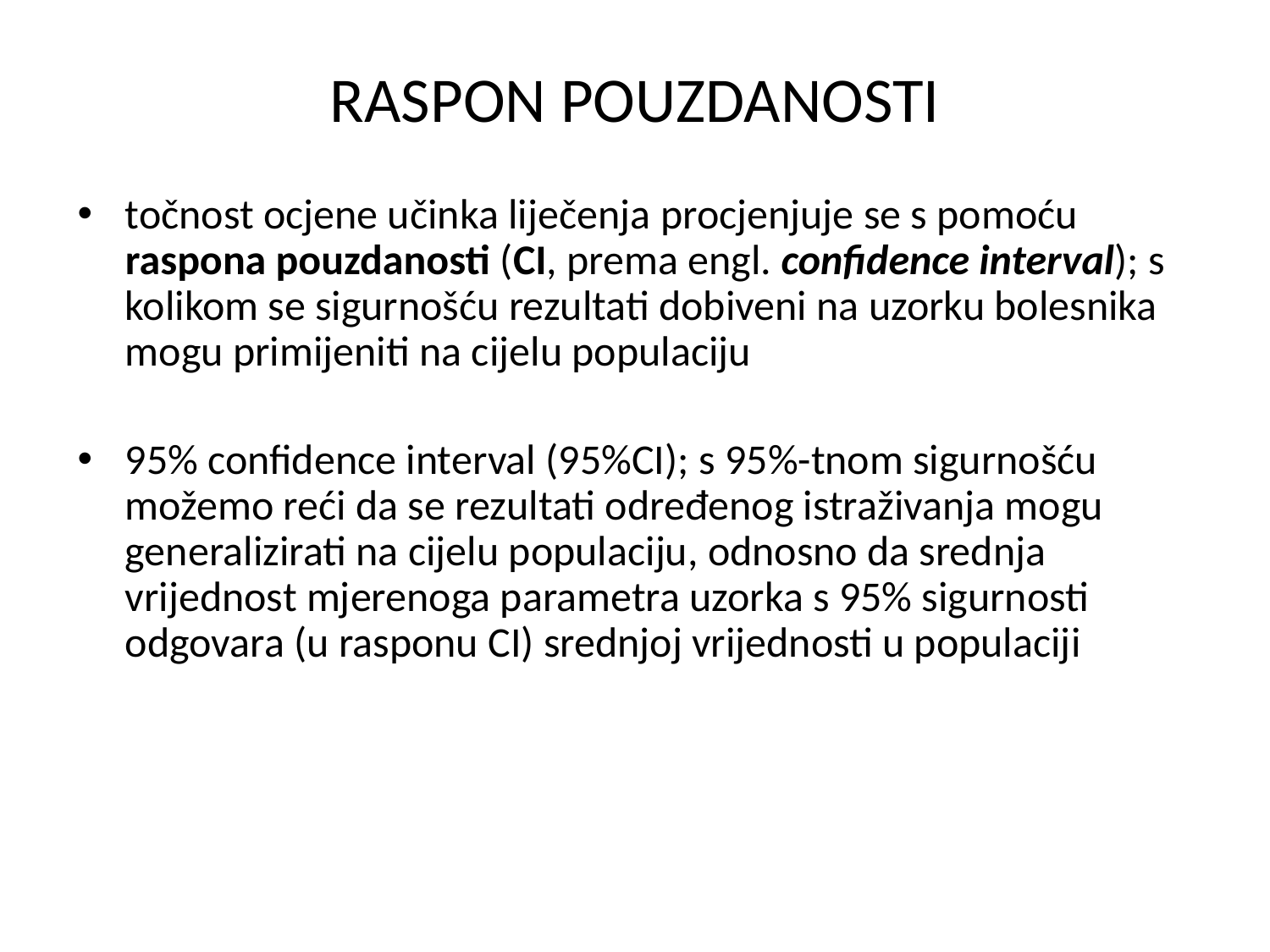

# RASPON POUZDANOSTI
točnost ocjene učinka liječenja procjenjuje se s pomoću raspona pouzdanosti (CI, prema engl. confidence interval); s kolikom se sigurnošću rezultati dobiveni na uzorku bolesnika mogu primijeniti na cijelu populaciju

95% confidence interval (95%CI); s 95%-tnom sigurnošću možemo reći da se rezultati određenog istraživanja mogu generalizirati na cijelu populaciju, odnosno da srednja vrijednost mjerenoga parametra uzorka s 95% sigurnosti odgovara (u rasponu CI) srednjoj vrijednosti u populaciji